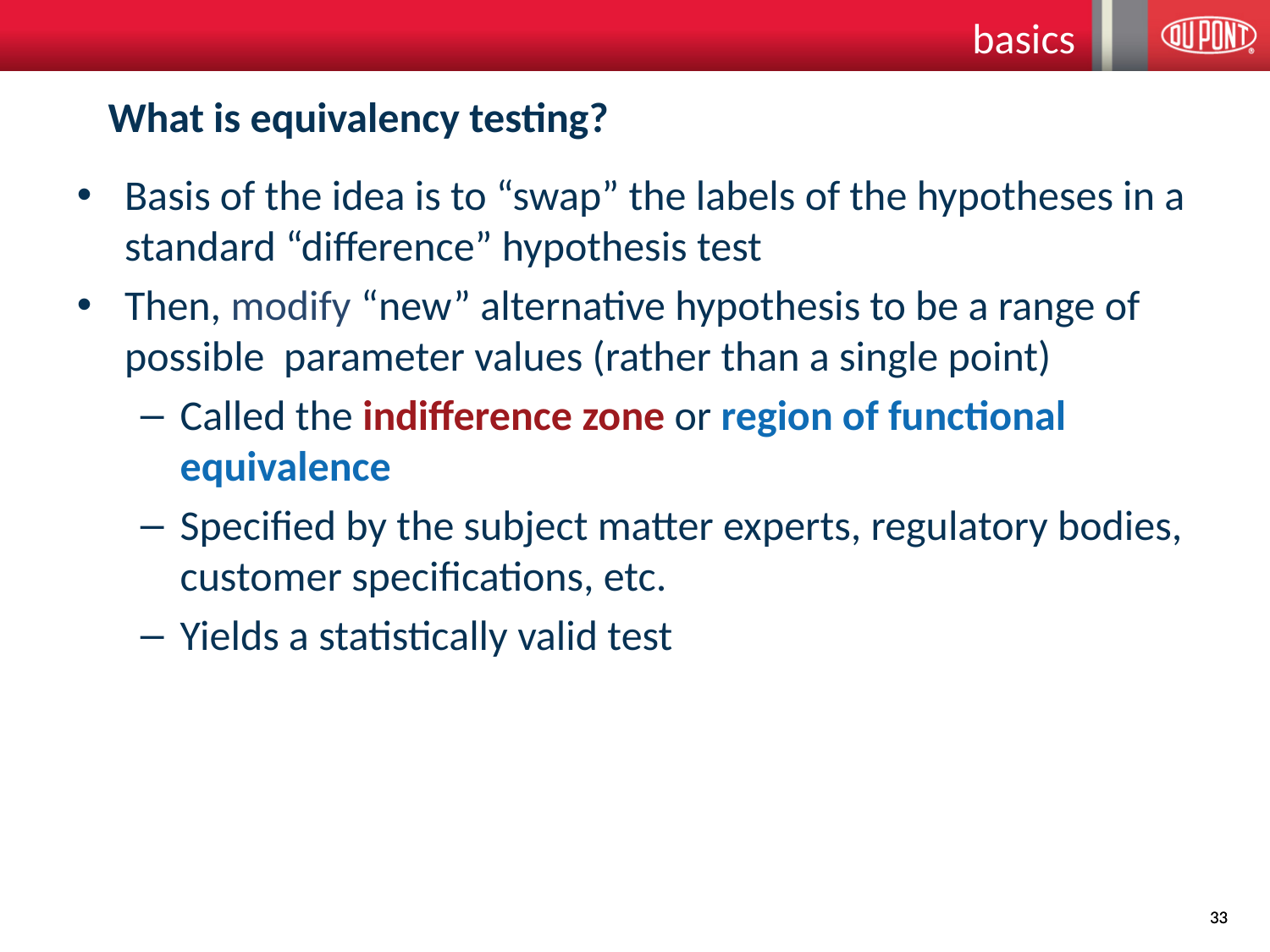

basics
# What is equivalency testing?
Basis of the idea is to “swap” the labels of the hypotheses in a standard “difference” hypothesis test
Then, modify “new” alternative hypothesis to be a range of possible  parameter values (rather than a single point)
Called the indifference zone or region of functional equivalence
Specified by the subject matter experts, regulatory bodies, customer specifications, etc.
Yields a statistically valid test